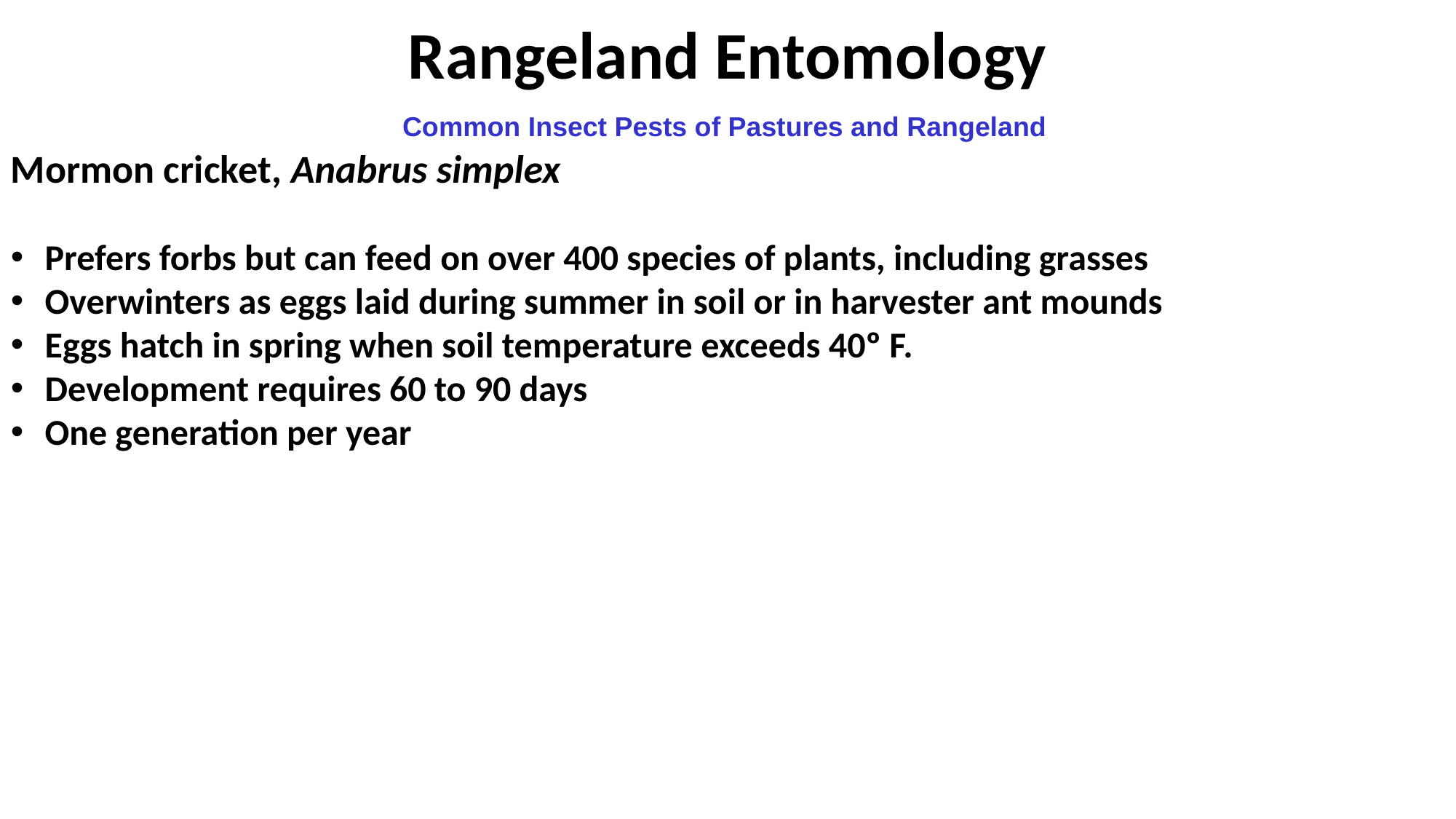

Rangeland Entomology
Common Insect Pests of Pastures and Rangeland
Mormon cricket, Anabrus simplex

Prefers forbs but can feed on over 400 species of plants, including grasses
Overwinters as eggs laid during summer in soil or in harvester ant mounds
Eggs hatch in spring when soil temperature exceeds 40º F.
Development requires 60 to 90 days
One generation per year